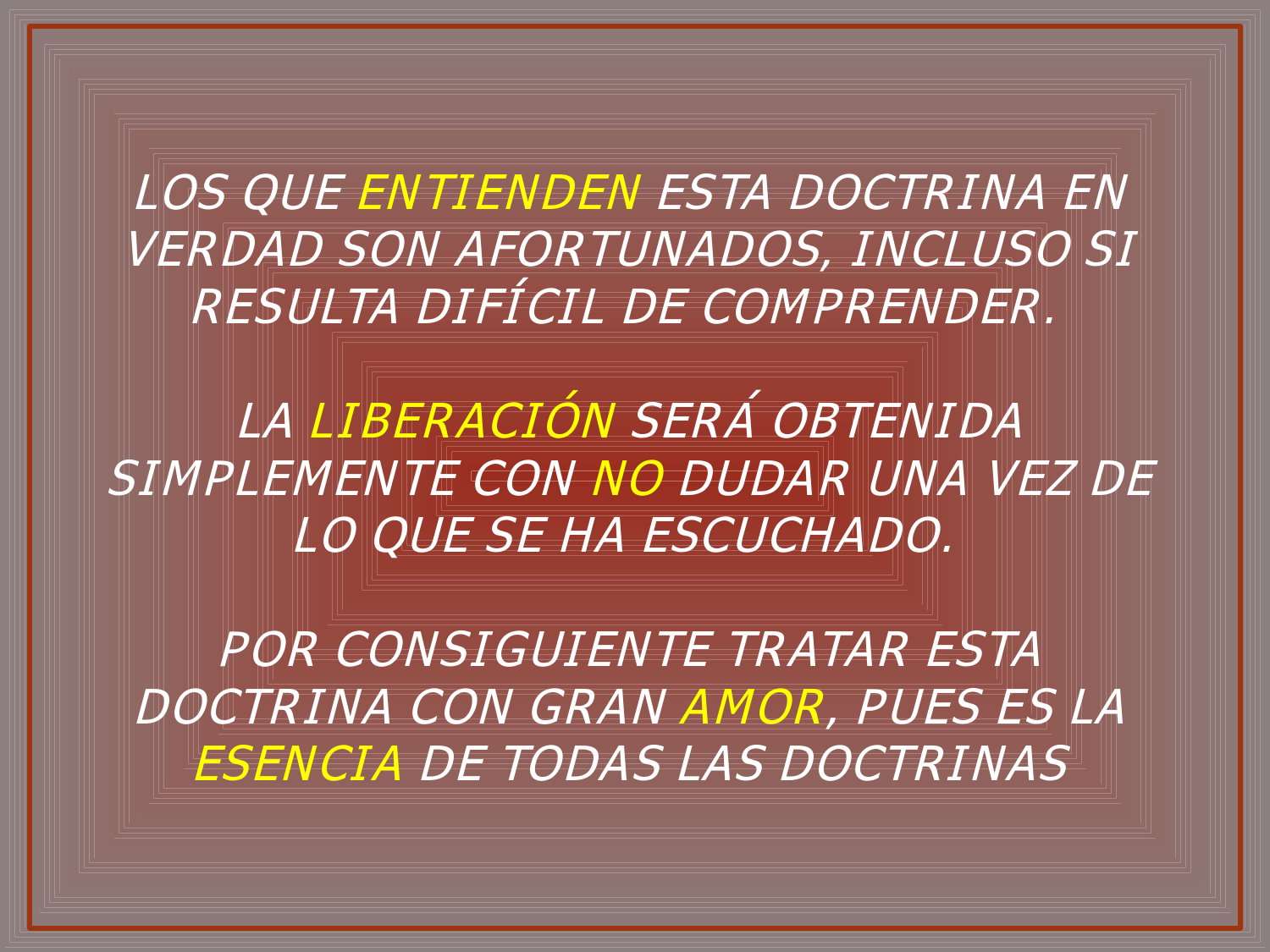

LOS QUE ENTIENDEN ESTA DOCTRINA EN VERDAD SON AFORTUNADOS, INCLUSO SI RESULTA DIFÍCIL DE COMPRENDER.

LA LIBERACIÓN SERÁ OBTENIDA SIMPLEMENTE CON NO DUDAR UNA VEZ DE LO QUE SE HA ESCUCHADO.

POR CONSIGUIENTE TRATAR ESTA DOCTRINA CON GRAN AMOR, PUES ES LA ESENCIA DE TODAS LAS DOCTRINAS